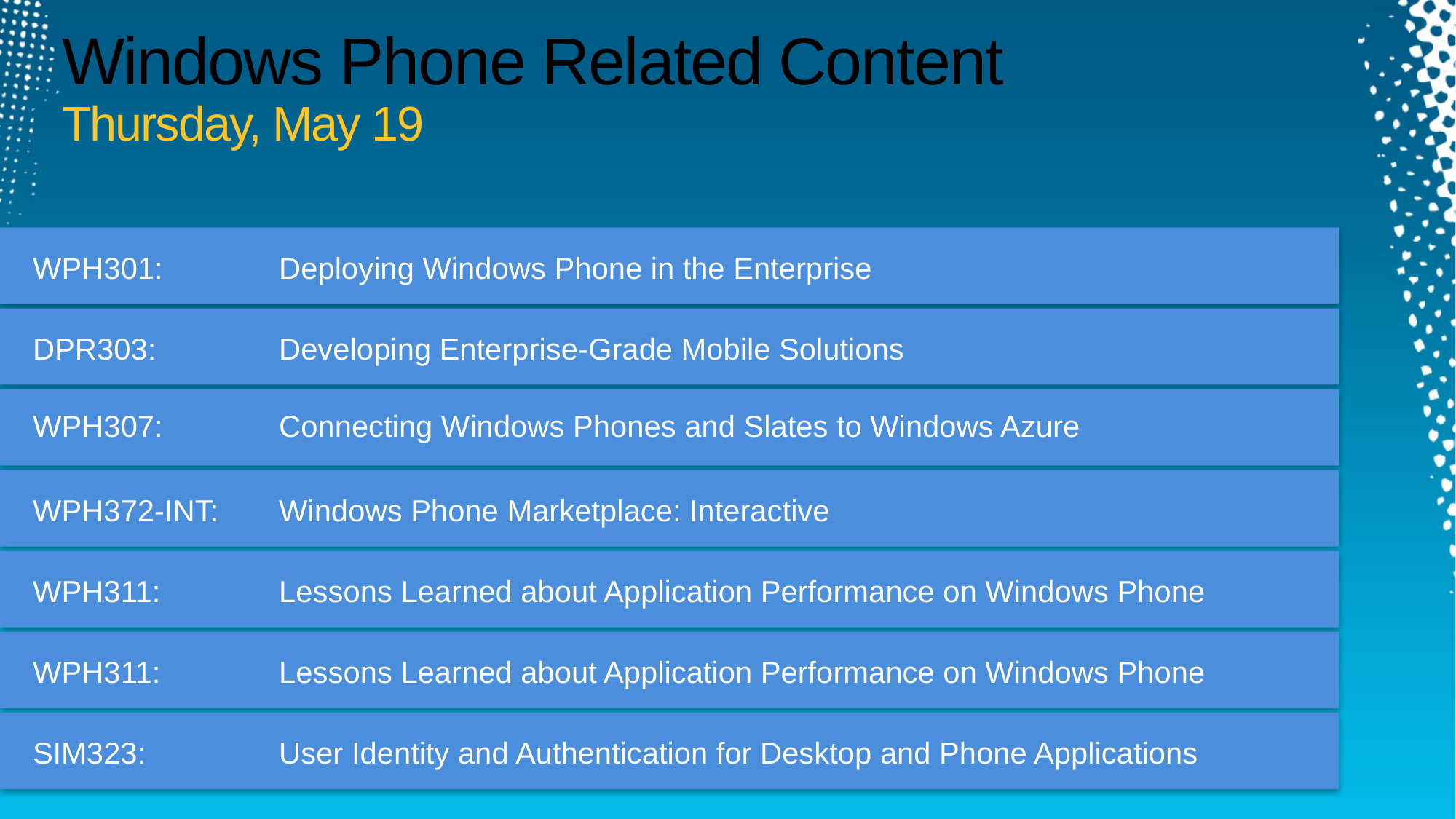

# Windows Phone Related Content Thursday, May 19
WPH301:	Deploying Windows Phone in the Enterprise
DPR303:	Developing Enterprise-Grade Mobile Solutions
WPH307:	Connecting Windows Phones and Slates to Windows Azure
WPH372-INT:	Windows Phone Marketplace: Interactive
WPH311:	Lessons Learned about Application Performance on Windows Phone
WPH311:	Lessons Learned about Application Performance on Windows Phone
SIM323:	User Identity and Authentication for Desktop and Phone Applications